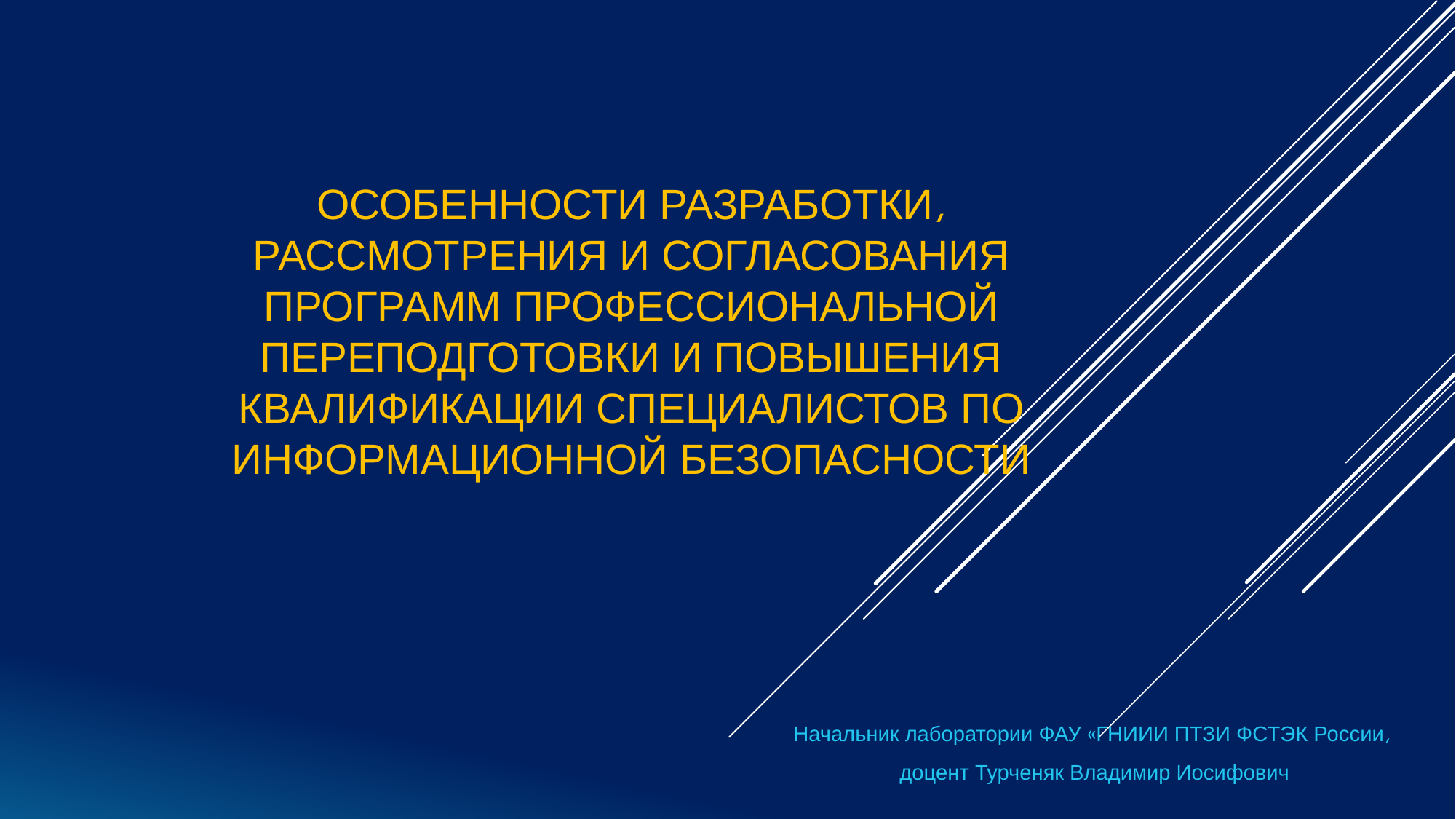

# Особенности разработки, рассмотрения и согласования программ профессиональной переподготовки и повышения квалификации специалистов по информационной безопасности
Начальник лаборатории ФАУ «ГНИИИ ПТЗИ ФСТЭК России,
доцент Турченяк Владимир Иосифович